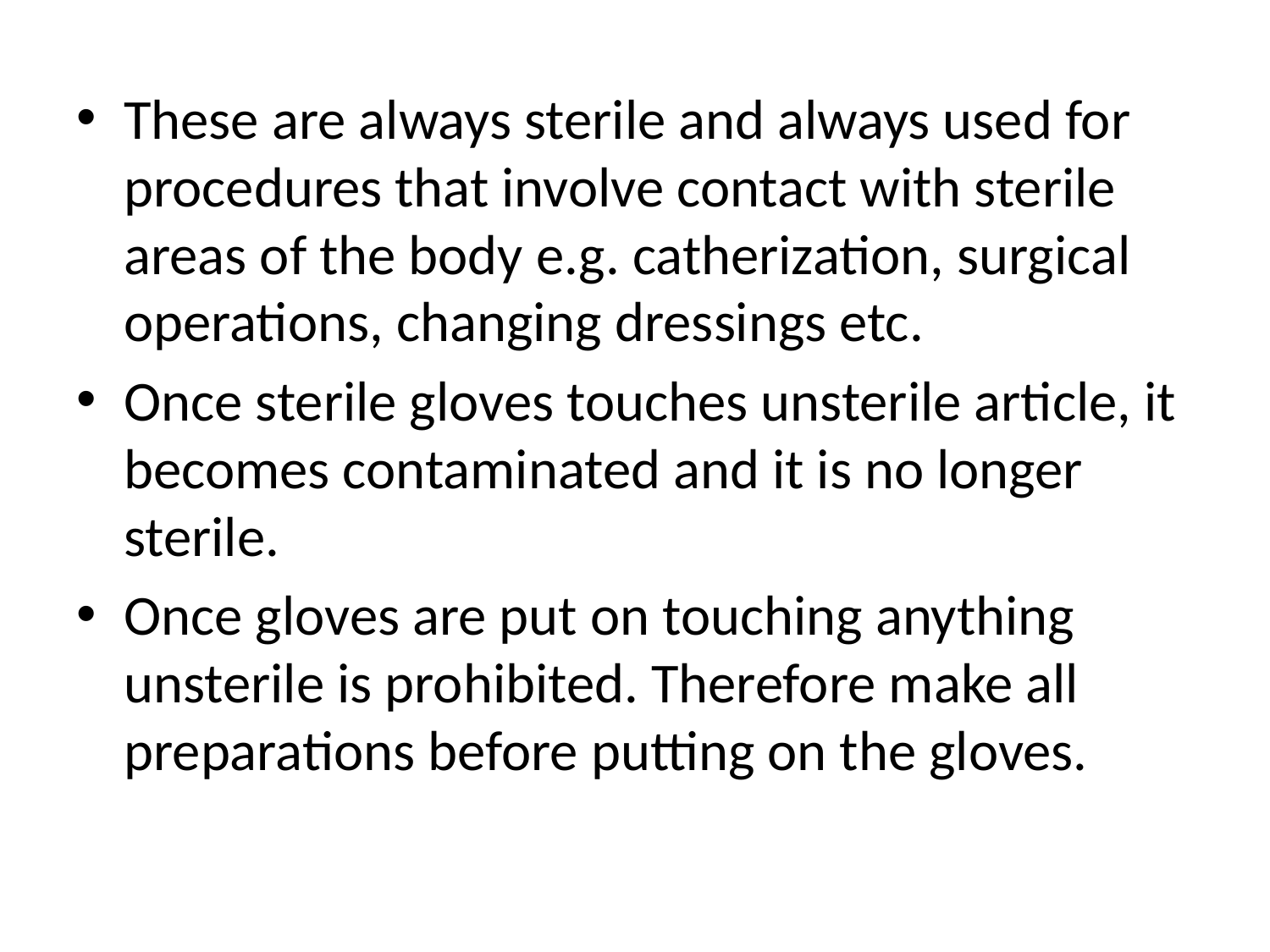

These are always sterile and always used for procedures that involve contact with sterile areas of the body e.g. catherization, surgical operations, changing dressings etc.
Once sterile gloves touches unsterile article, it becomes contaminated and it is no longer sterile.
Once gloves are put on touching anything unsterile is prohibited. Therefore make all preparations before putting on the gloves.